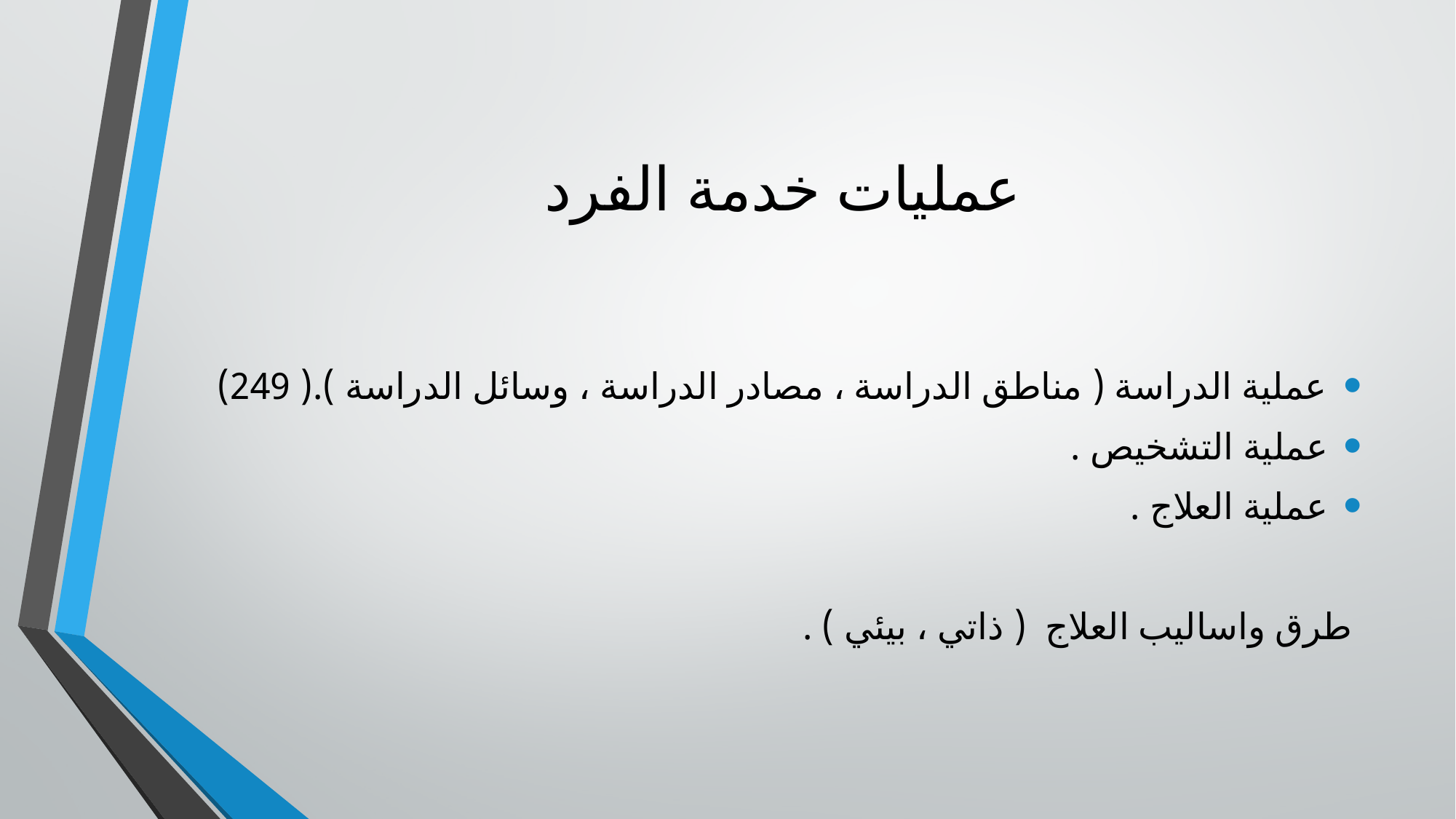

# عمليات خدمة الفرد
عملية الدراسة ( مناطق الدراسة ، مصادر الدراسة ، وسائل الدراسة ).( 249)
عملية التشخيص .
عملية العلاج .

 طرق واساليب العلاج  ( ذاتي ، بيئي ) .